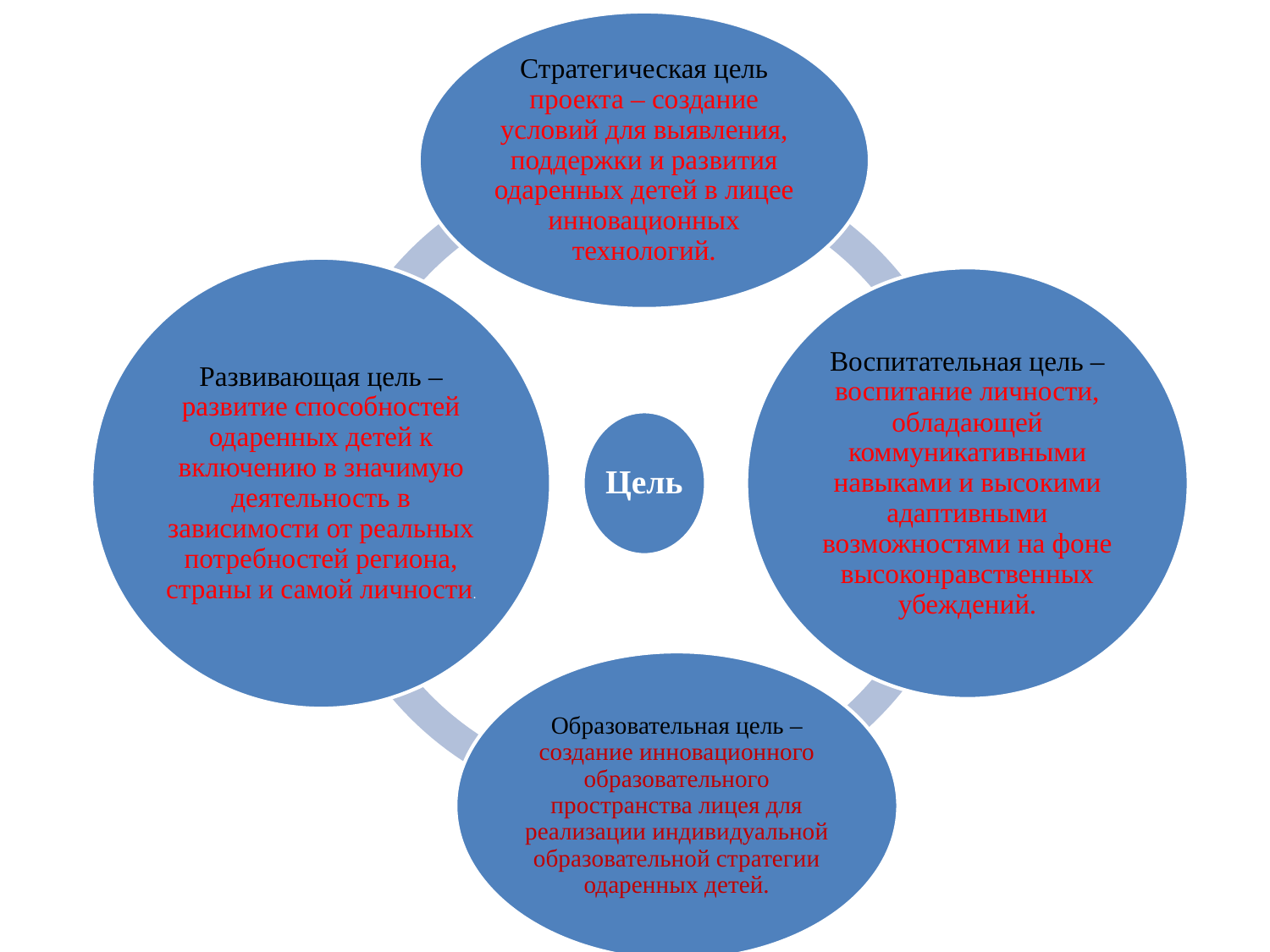

Цель
Стратегическая цель проекта – создание условий для выявления, поддержки и развития одаренных детей в лицее инновационных технологий.
Воспитательная цель – воспитание личности, обладающей коммуникативными навыками и высокими адаптивными возможностями на фоне высоконравственных убеждений.
Образовательная цель – создание инновационного образовательного пространства лицея для реализации индивидуальной образовательной стратегии одаренных детей.
Развивающая цель – развитие способностей одаренных детей к включению в значимую деятельность в зависимости от реальных потребностей региона, страны и самой личности.